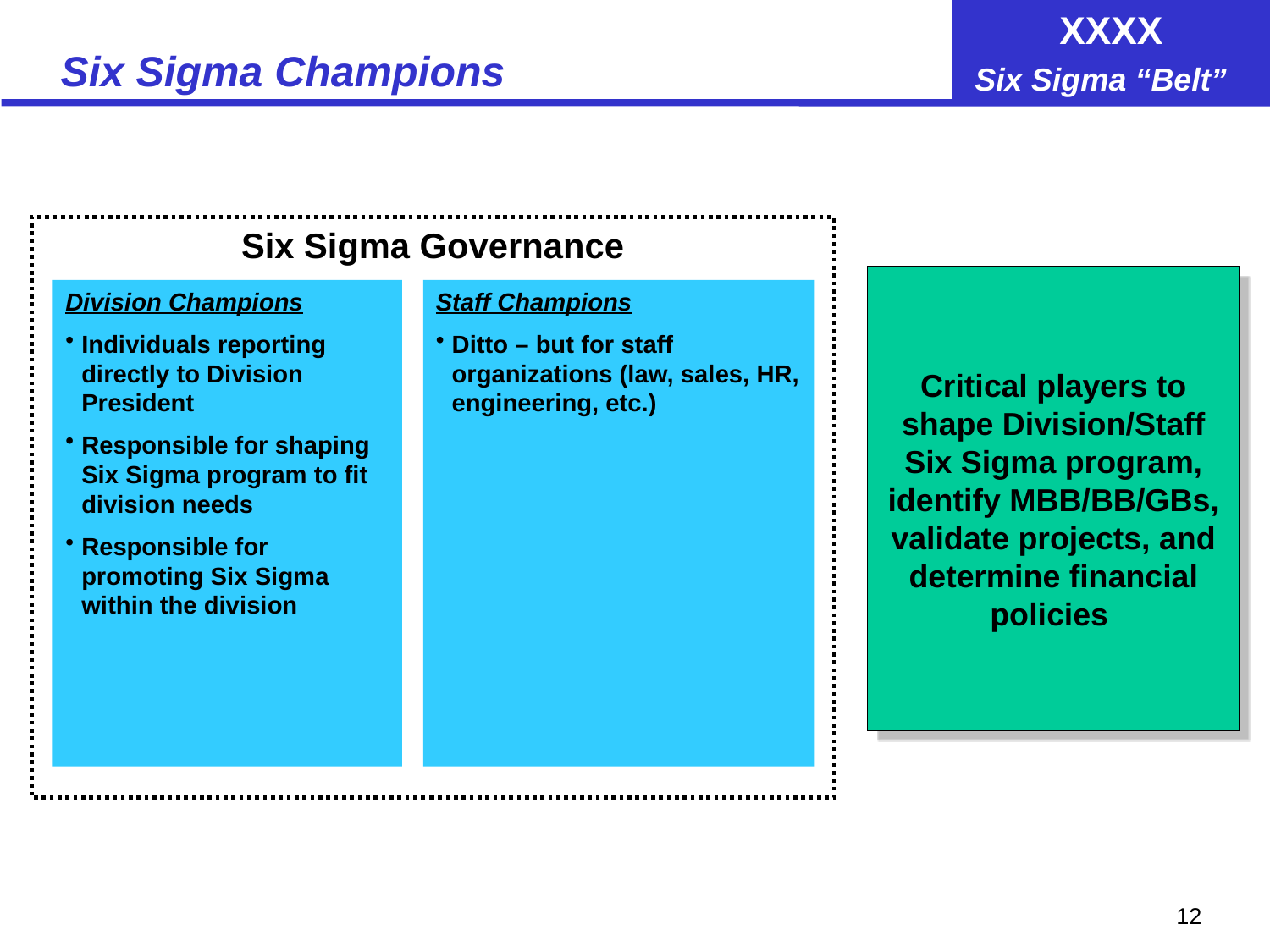

# Six Sigma Champions
Six Sigma Governance
Critical players to shape Division/Staff Six Sigma program, identify MBB/BB/GBs, validate projects, and determine financial policies
Division Champions
Individuals reporting directly to Division President
Responsible for shaping Six Sigma program to fit division needs
Responsible for promoting Six Sigma within the division

Staff Champions
Ditto – but for staff organizations (law, sales, HR, engineering, etc.)